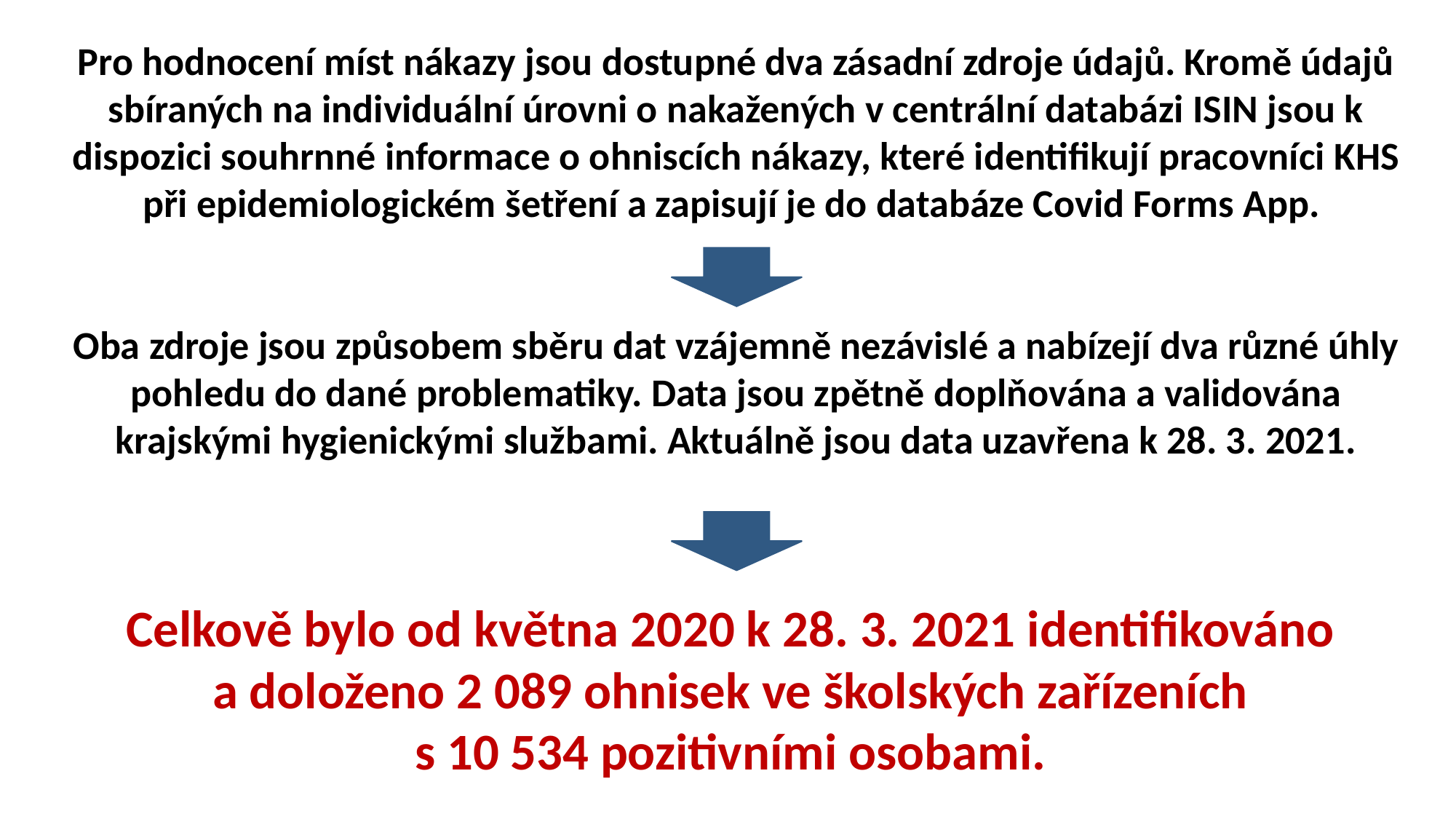

Pro hodnocení míst nákazy jsou dostupné dva zásadní zdroje údajů. Kromě údajů sbíraných na individuální úrovni o nakažených v centrální databázi ISIN jsou k dispozici souhrnné informace o ohniscích nákazy, které identifikují pracovníci KHS při epidemiologickém šetření a zapisují je do databáze Covid Forms App.

Oba zdroje jsou způsobem sběru dat vzájemně nezávislé a nabízejí dva různé úhly pohledu do dané problematiky. Data jsou zpětně doplňována a validována krajskými hygienickými službami. Aktuálně jsou data uzavřena k 28. 3. 2021.

Celkově bylo od května 2020 k 28. 3. 2021 identifikováno
a doloženo 2 089 ohnisek ve školských zařízeních
s 10 534 pozitivními osobami.